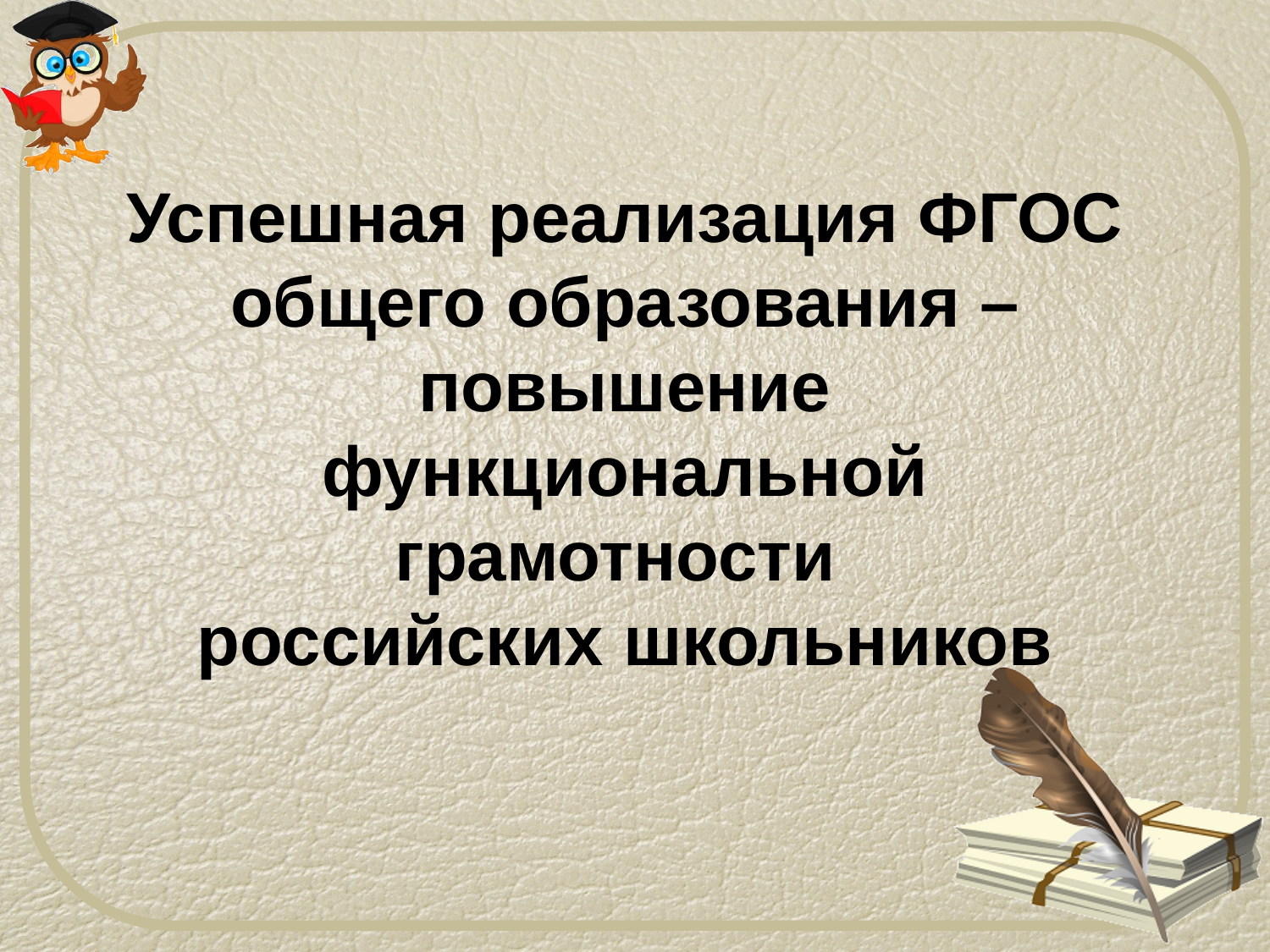

Успешная реализация ФГОС общего образования – повышение функциональной грамотности
российских школьников